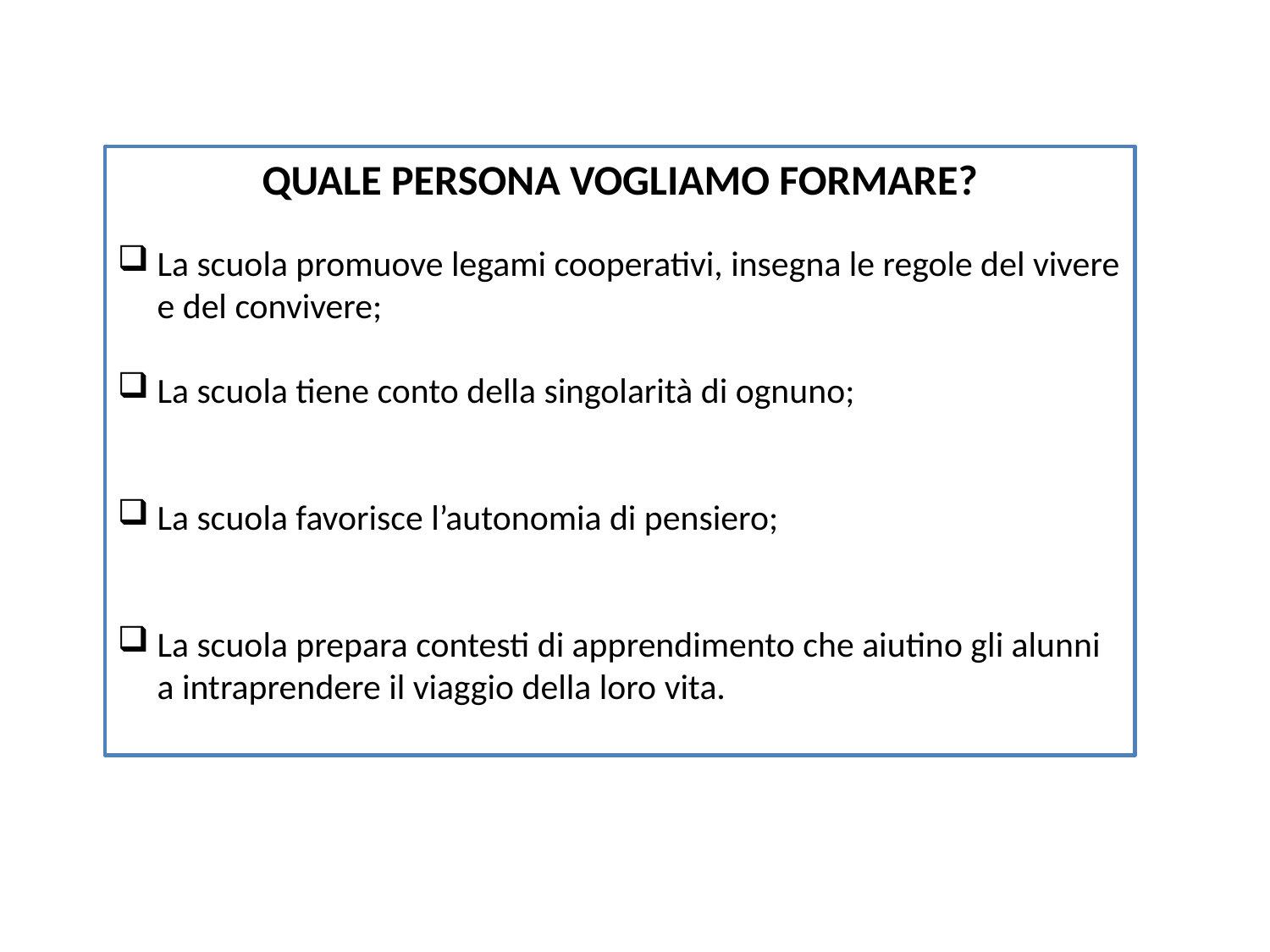

QUALE PERSONA VOGLIAMO FORMARE?

La scuola promuove legami cooperativi, insegna le regole del vivere e del convivere;

La scuola tiene conto della singolarità di ognuno;

La scuola favorisce l’autonomia di pensiero;

La scuola prepara contesti di apprendimento che aiutino gli alunni a intraprendere il viaggio della loro vita.